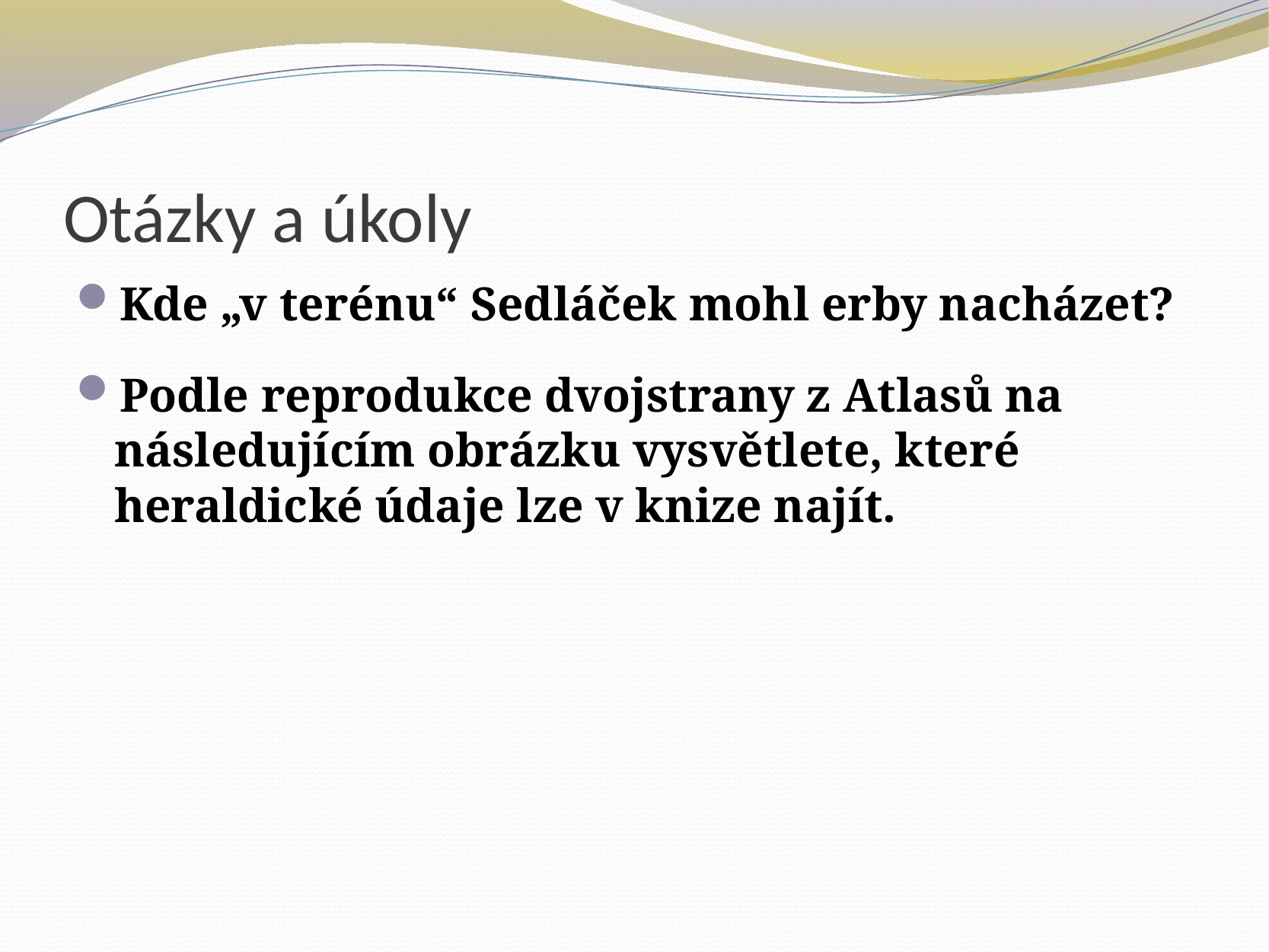

# Otázky a úkoly
Kde „v terénu“ Sedláček mohl erby nacházet?

Podle reprodukce dvojstrany z Atlasů na následujícím obrázku vysvětlete, které heraldické údaje lze v knize najít.